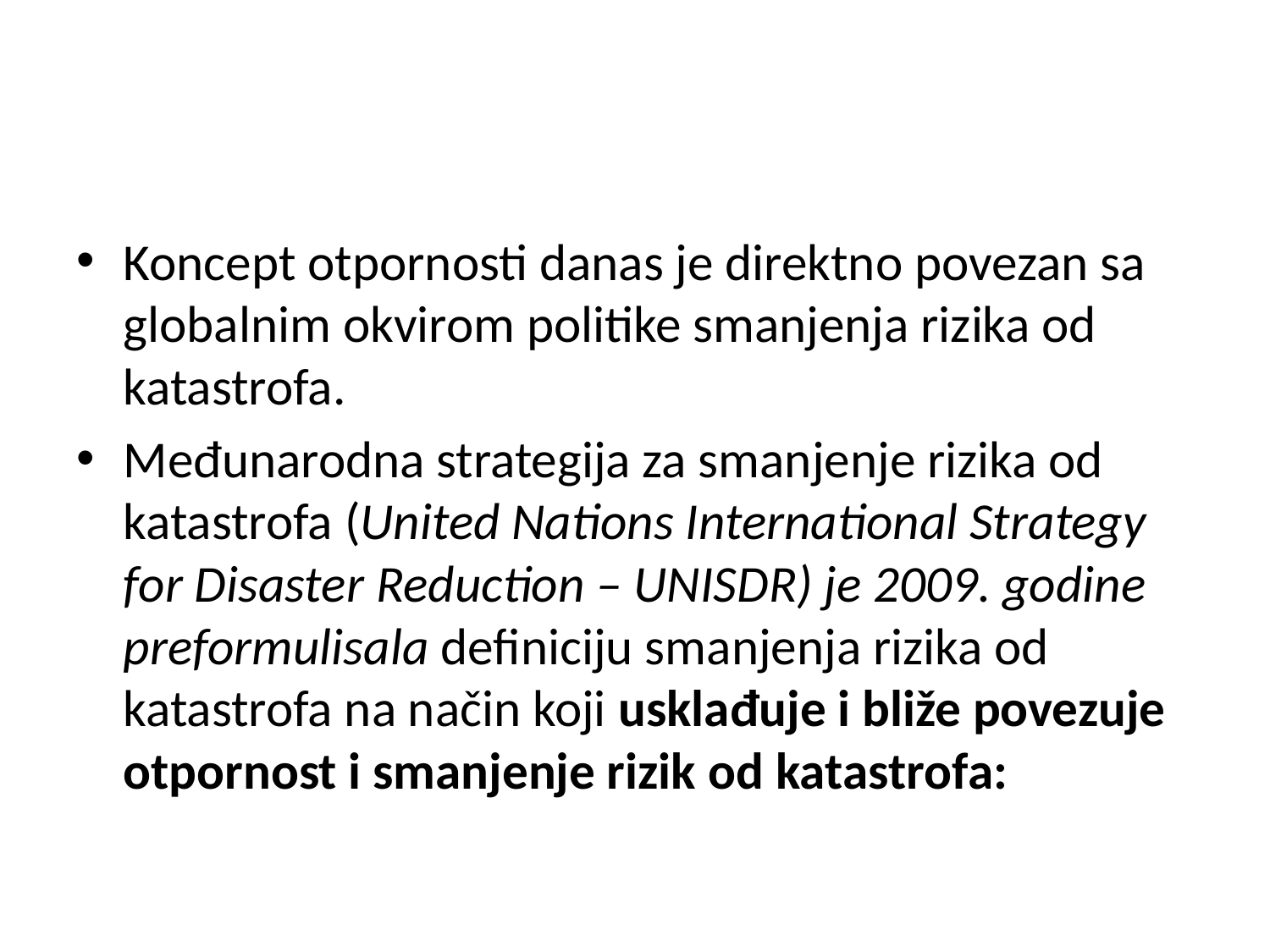

#
Koncept otpornosti danas je direktno povezan sa globalnim okvirom politike smanjenja rizika od katastrofa.
Međunarodna strategija za smanjenje rizika od katastrofa (United Nations International Strategy for Disaster Reduction – UNISDR) je 2009. godine preformulisala definiciju smanjenja rizika od katastrofa na način koji usklađuje i bliže povezuje otpornost i smanjenje rizik od katastrofa: